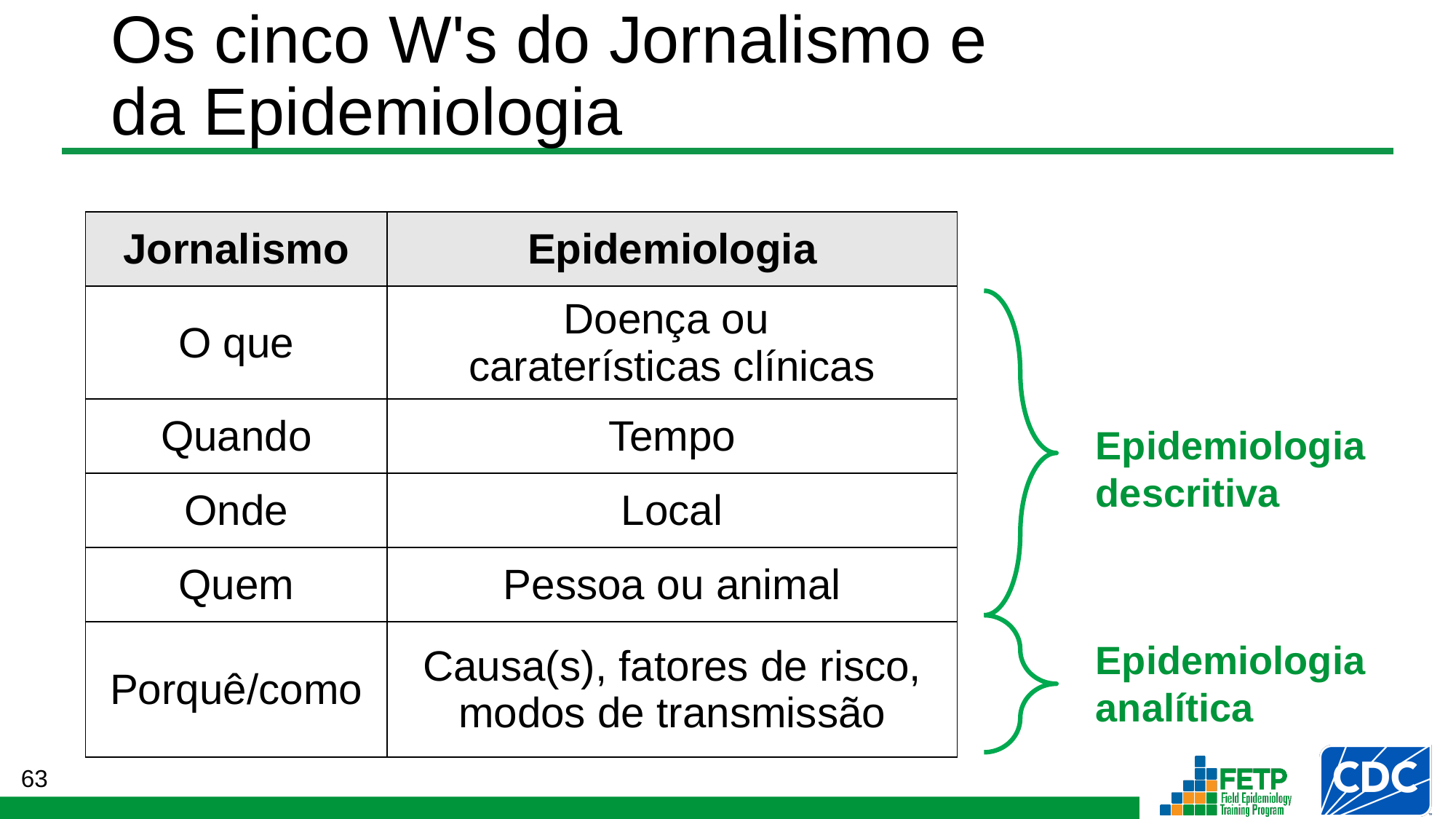

# Os cinco W's do Jornalismo e da Epidemiologia
| Jornalismo | Epidemiologia |
| --- | --- |
| O que | Doença ou caraterísticas clínicas |
| Quando | Tempo |
| Onde | Local |
| Quem | Pessoa ou animal |
| Porquê/como | Causa(s), fatores de risco, modos de transmissão |

Epidemiologia descritiva

Epidemiologia analítica